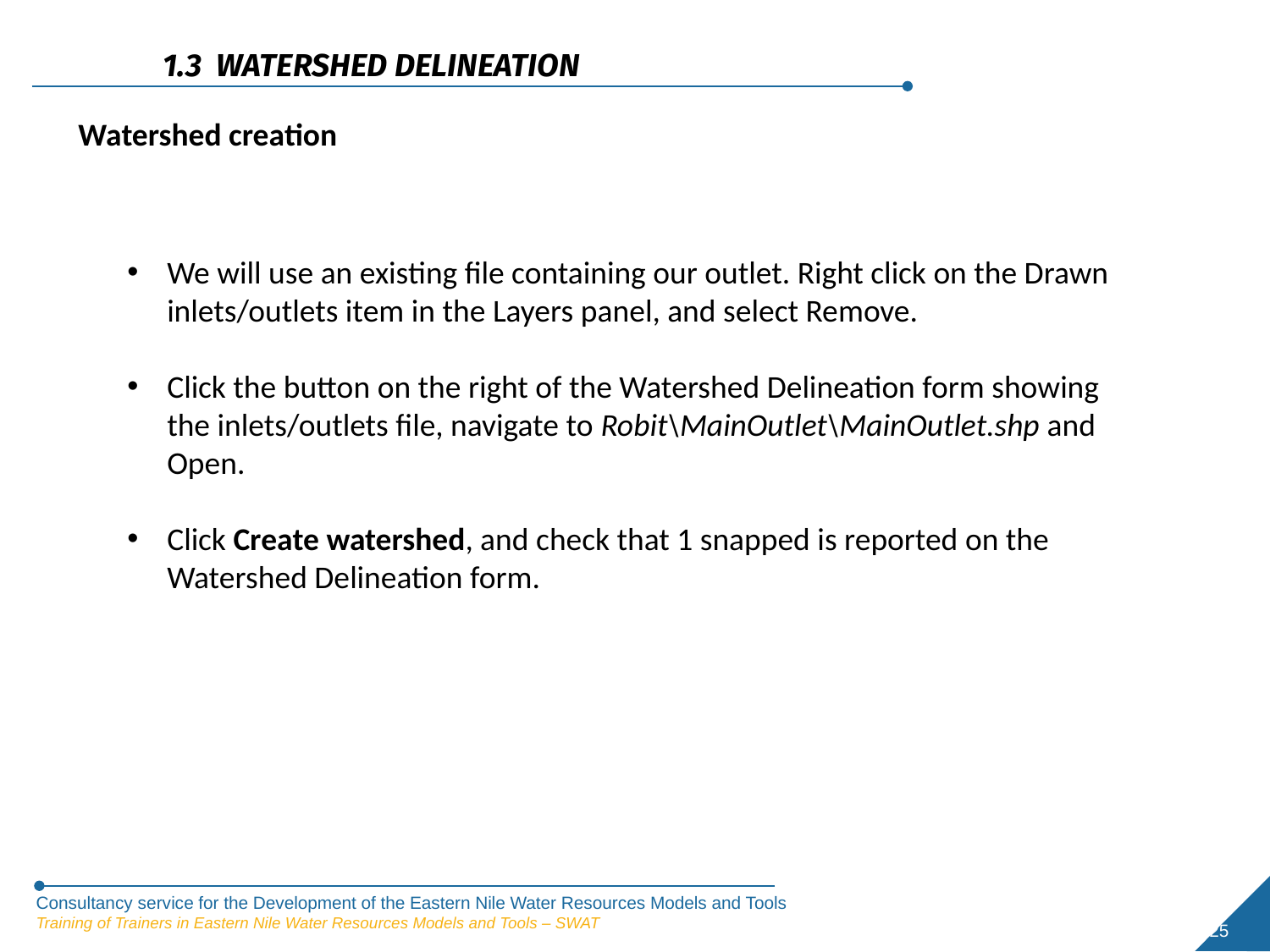

1.3  WATERSHED DELINEATION
Watershed creation
We will use an existing file containing our outlet. Right click on the Drawn inlets/outlets item in the Layers panel, and select Remove.

Click the button on the right of the Watershed Delineation form showing the inlets/outlets file, navigate to Robit\MainOutlet\MainOutlet.shp and Open.

Click Create watershed, and check that 1 snapped is reported on the Watershed Delineation form.